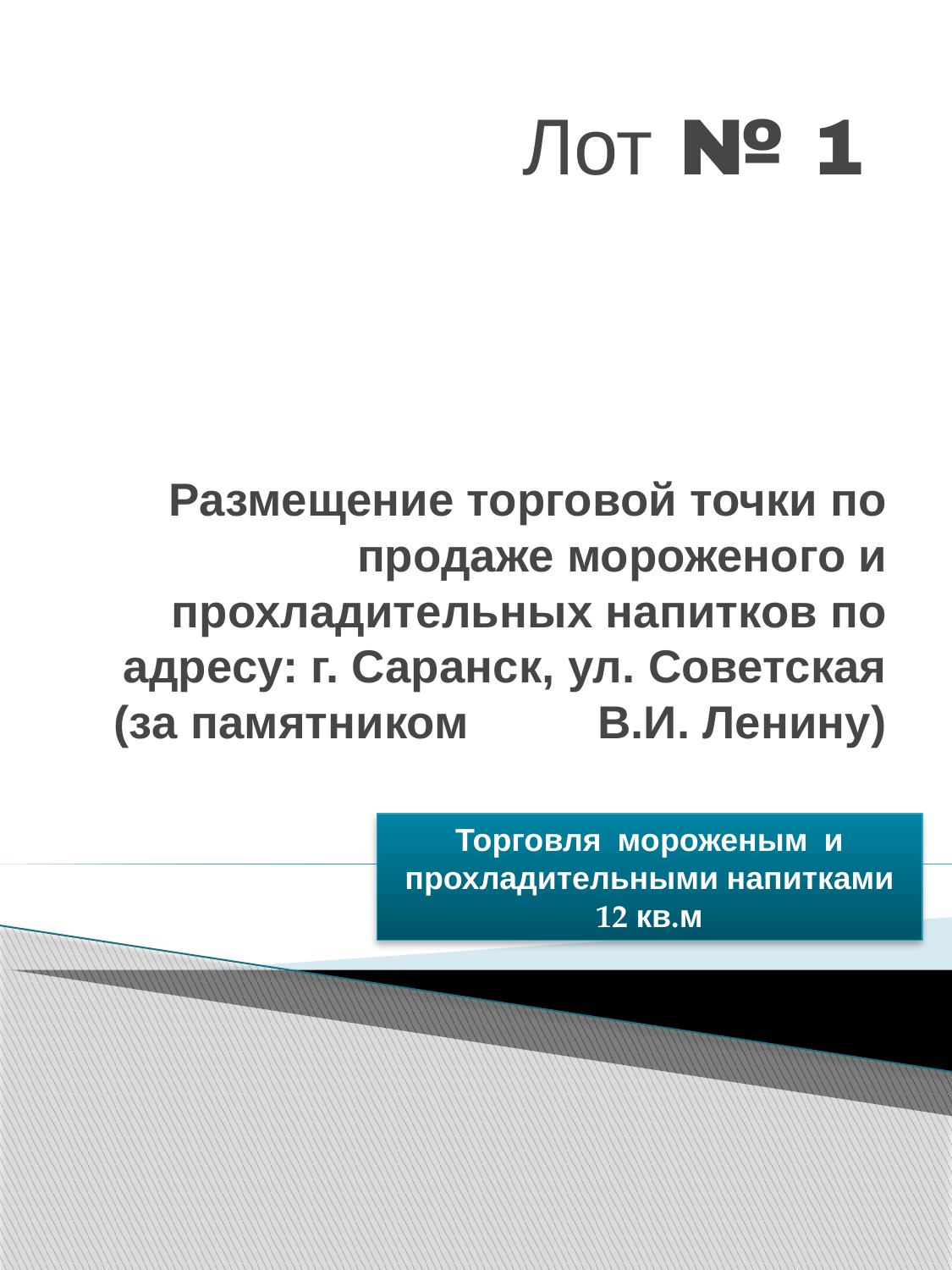

Лот № 1
# Размещение торговой точки по продаже мороженого и прохладительных напитков по адресу: г. Саранск, ул. Советская (за памятником          В.И. Ленину)
Торговля  мороженым  и прохладительными напитками 12 кв.м